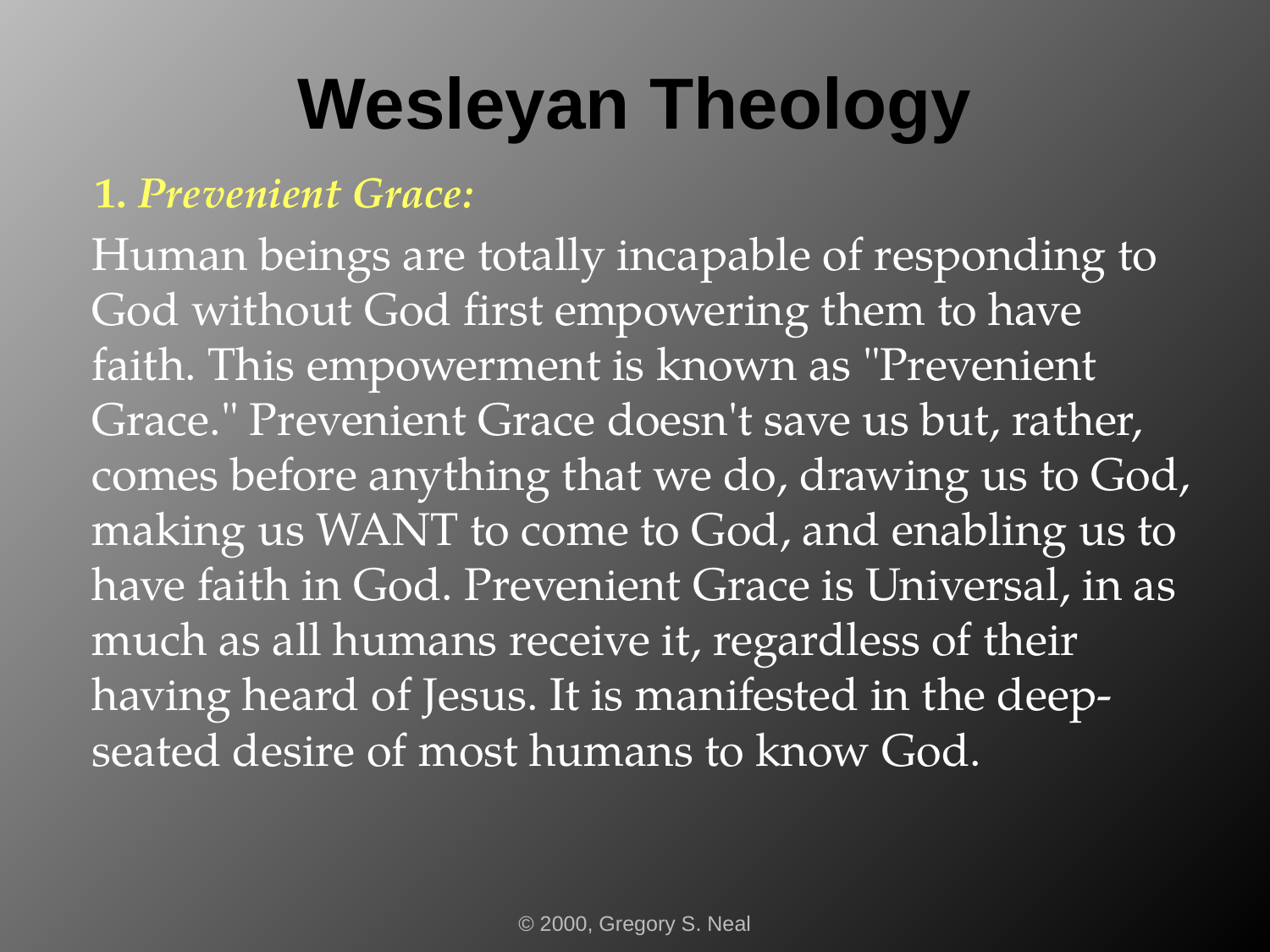

# Wesleyan Theology
1. Prevenient Grace:
Human beings are totally incapable of responding to God without God first empowering them to have faith. This empowerment is known as "Prevenient Grace." Prevenient Grace doesn't save us but, rather, comes before anything that we do, drawing us to God, making us WANT to come to God, and enabling us to have faith in God. Prevenient Grace is Universal, in as much as all humans receive it, regardless of their having heard of Jesus. It is manifested in the deep-seated desire of most humans to know God.
© 2000, Gregory S. Neal